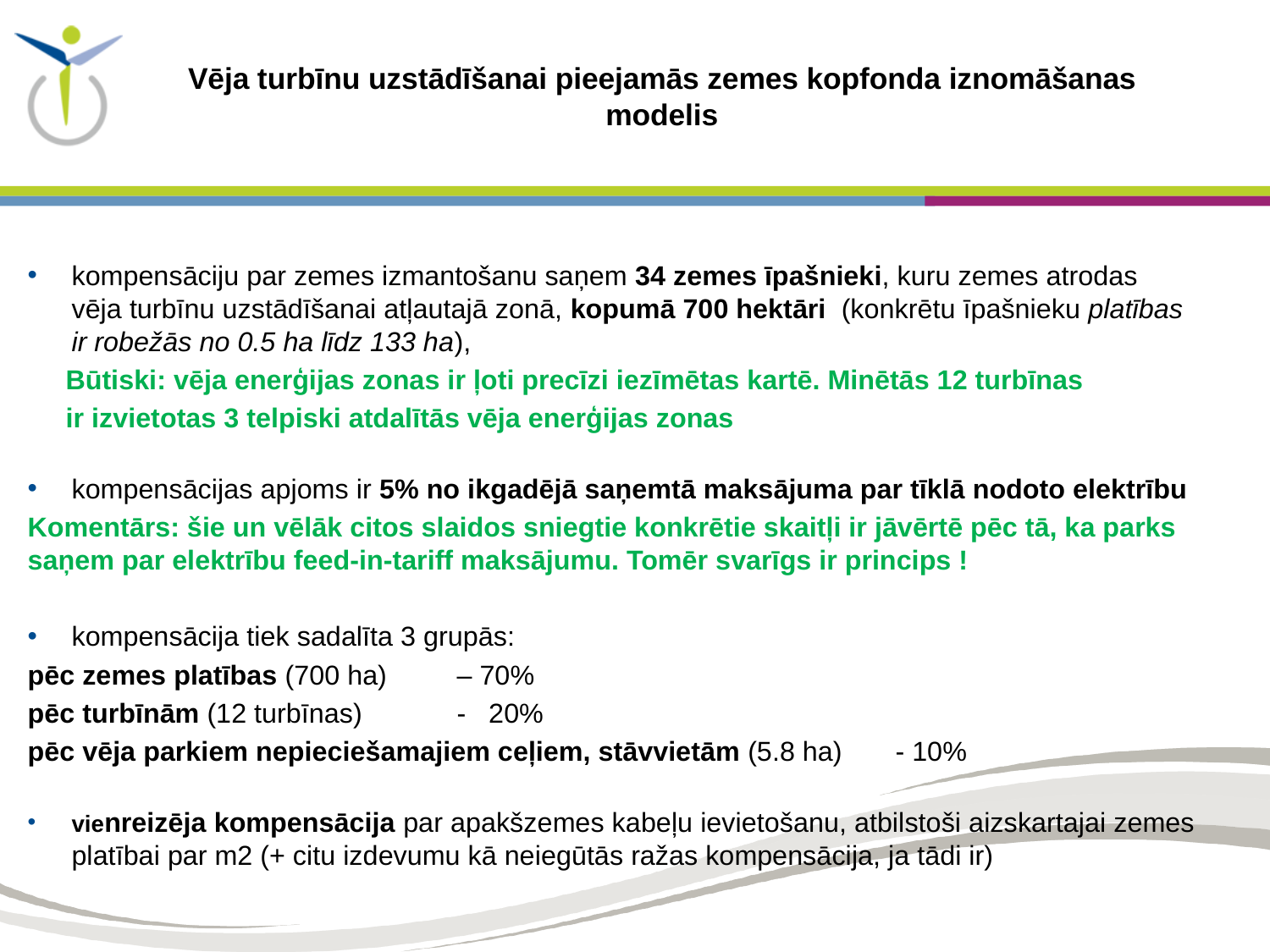

# Vēja turbīnu uzstādīšanai pieejamās zemes kopfonda iznomāšanas modelis

kompensāciju par zemes izmantošanu saņem 34 zemes īpašnieki, kuru zemes atrodas vēja turbīnu uzstādīšanai atļautajā zonā, kopumā 700 hektāri  (konkrētu īpašnieku platības ir robežās no 0.5 ha līdz 133 ha),
     Būtiski: vēja enerģijas zonas ir ļoti precīzi iezīmētas kartē. Minētās 12 turbīnas
     ir izvietotas 3 telpiski atdalītās vēja enerģijas zonas

kompensācijas apjoms ir 5% no ikgadējā saņemtā maksājuma par tīklā nodoto elektrību
Komentārs: šie un vēlāk citos slaidos sniegtie konkrētie skaitļi ir jāvērtē pēc tā, ka parks saņem par elektrību feed-in-tariff maksājumu. Tomēr svarīgs ir princips !

kompensācija tiek sadalīta 3 grupās:
pēc zemes platības (700 ha) 				       – 70%
pēc turbīnām (12 turbīnas)     				       -   20%
pēc vēja parkiem nepieciešamajiem ceļiem, stāvvietām (5.8 ha)       - 10%

vienreizēja kompensācija par apakšzemes kabeļu ievietošanu, atbilstoši aizskartajai zemes platībai par m2 (+ citu izdevumu kā neiegūtās ražas kompensācija, ja tādi ir)